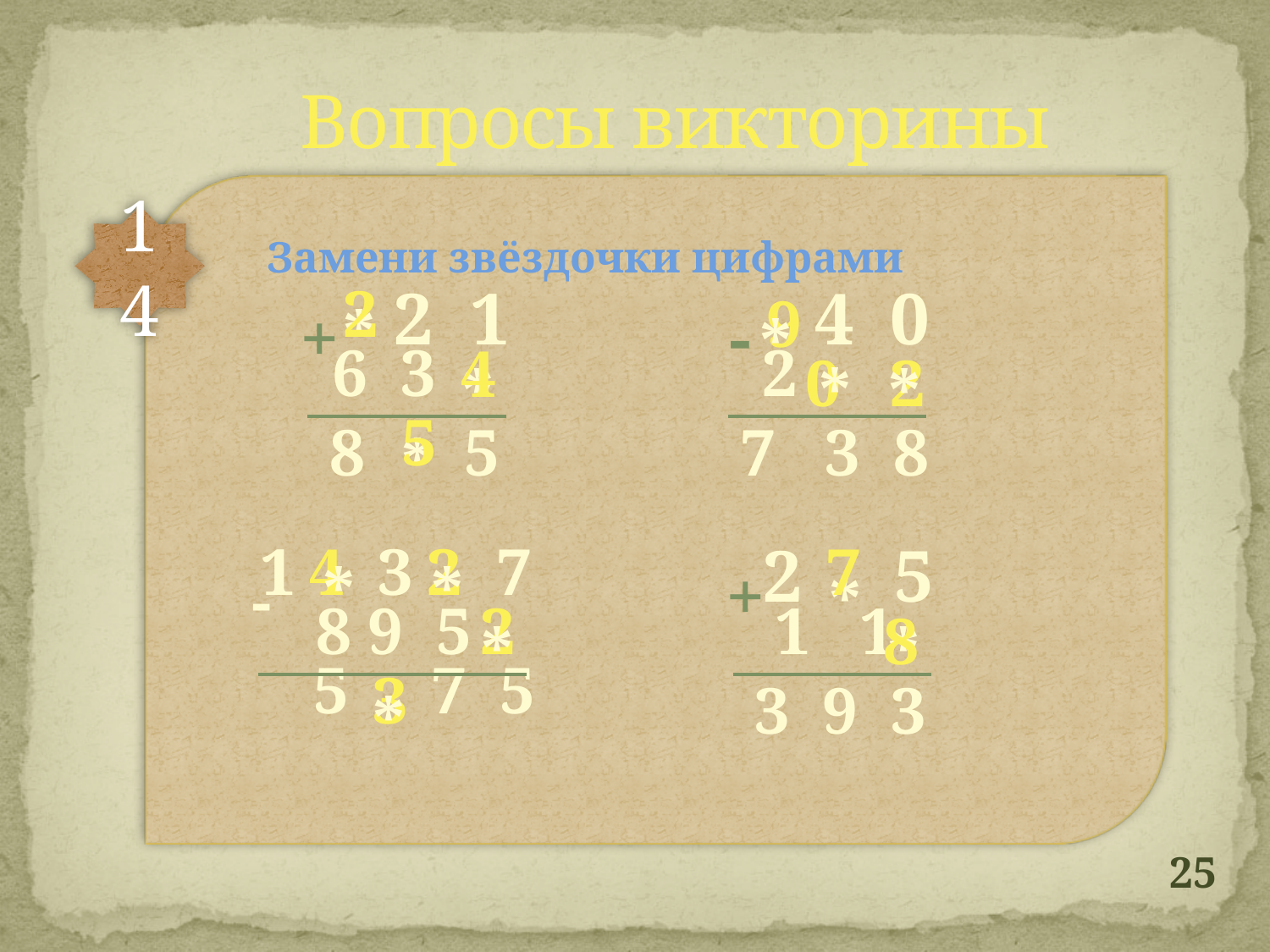

Вопросы викторины
       Замени звёздочки цифрами

14
      2  1
   6  3
   8      5
+
 2
 4
 5
      4  0
   2
   7   3  8
-
 9
0   2
 *
 *
 *
 *
 *
 *
1     3     7
   8 9  5
   5     7  5
 4     2
      2
 3
   2     5
   1   1
   3  9  3
+
 7
 *
 *
 -
 *
 8
 *
 *
 *
25